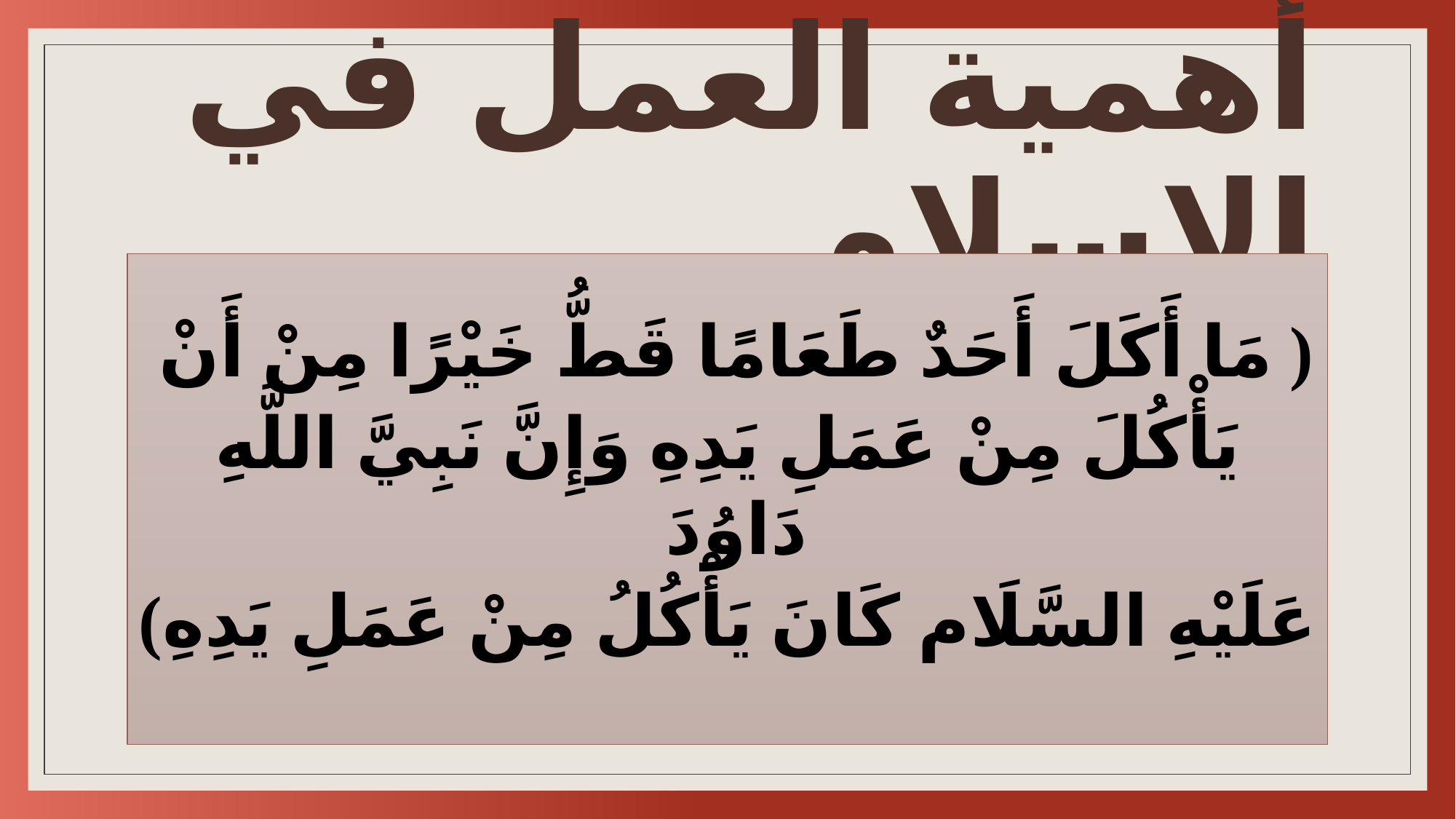

# أهمية العمل في الإسلام

( مَا أَكَلَ أَحَدٌ طَعَامًا قَطُّ خَيْرًا مِنْ أَنْ
يَأْكُلَ مِنْ عَمَلِ يَدِهِ وَإِنَّ نَبِيَّ اللَّهِ دَاوُدَ
عَلَيْهِ السَّلَام كَانَ يَأْكُلُ مِنْ عَمَلِ يَدِهِ)